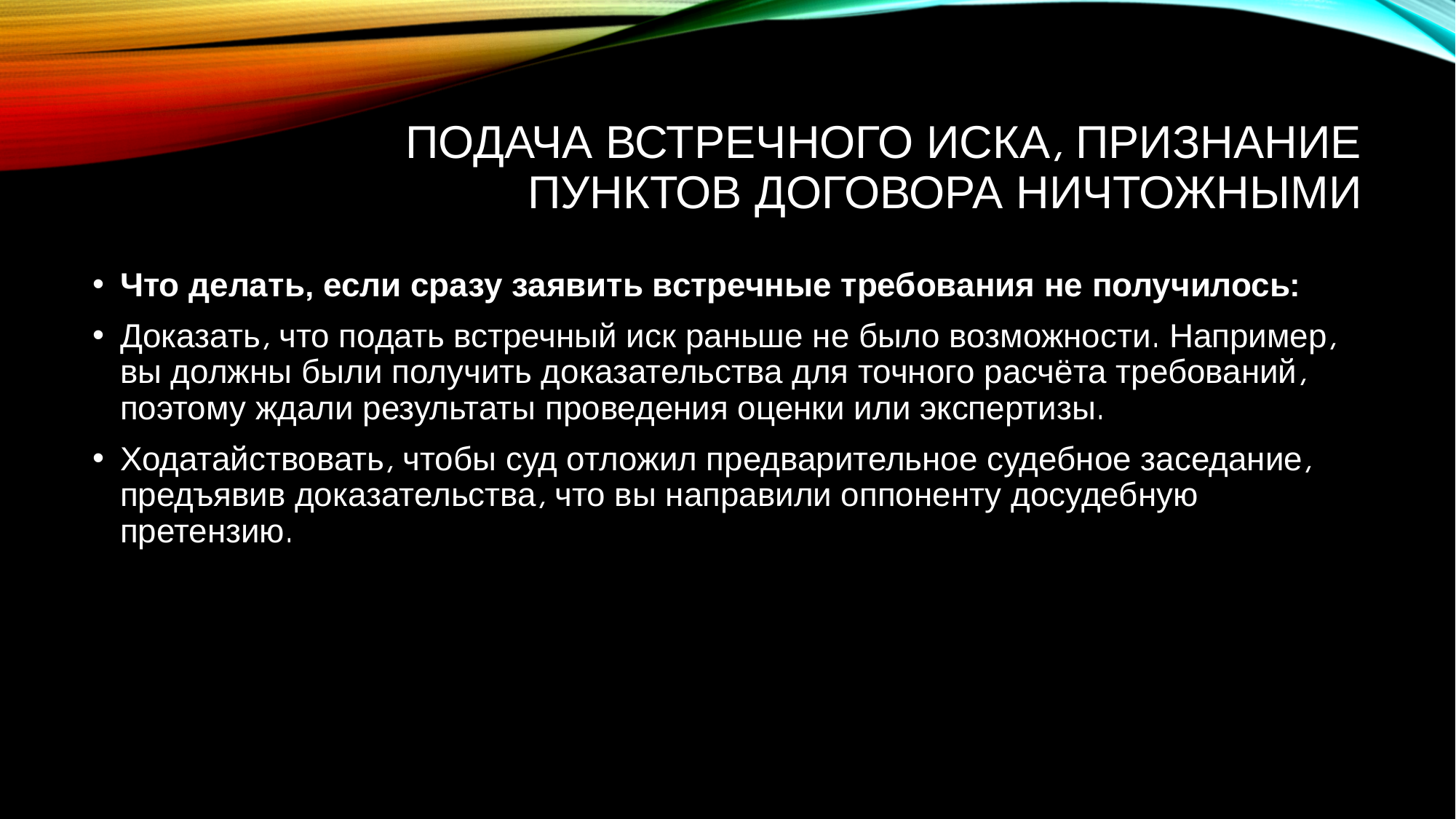

# Подача встречного иска, признание пунктов договора ничтожными
Что делать, если сразу заявить встречные требования не получилось:
Доказать, что подать встречный иск раньше не было возможности. Например, вы должны были получить доказательства для точного расчёта требований, поэтому ждали результаты проведения оценки или экспертизы.
Ходатайствовать, чтобы суд отложил предварительное судебное заседание, предъявив доказательства, что вы направили оппоненту досудебную претензию.